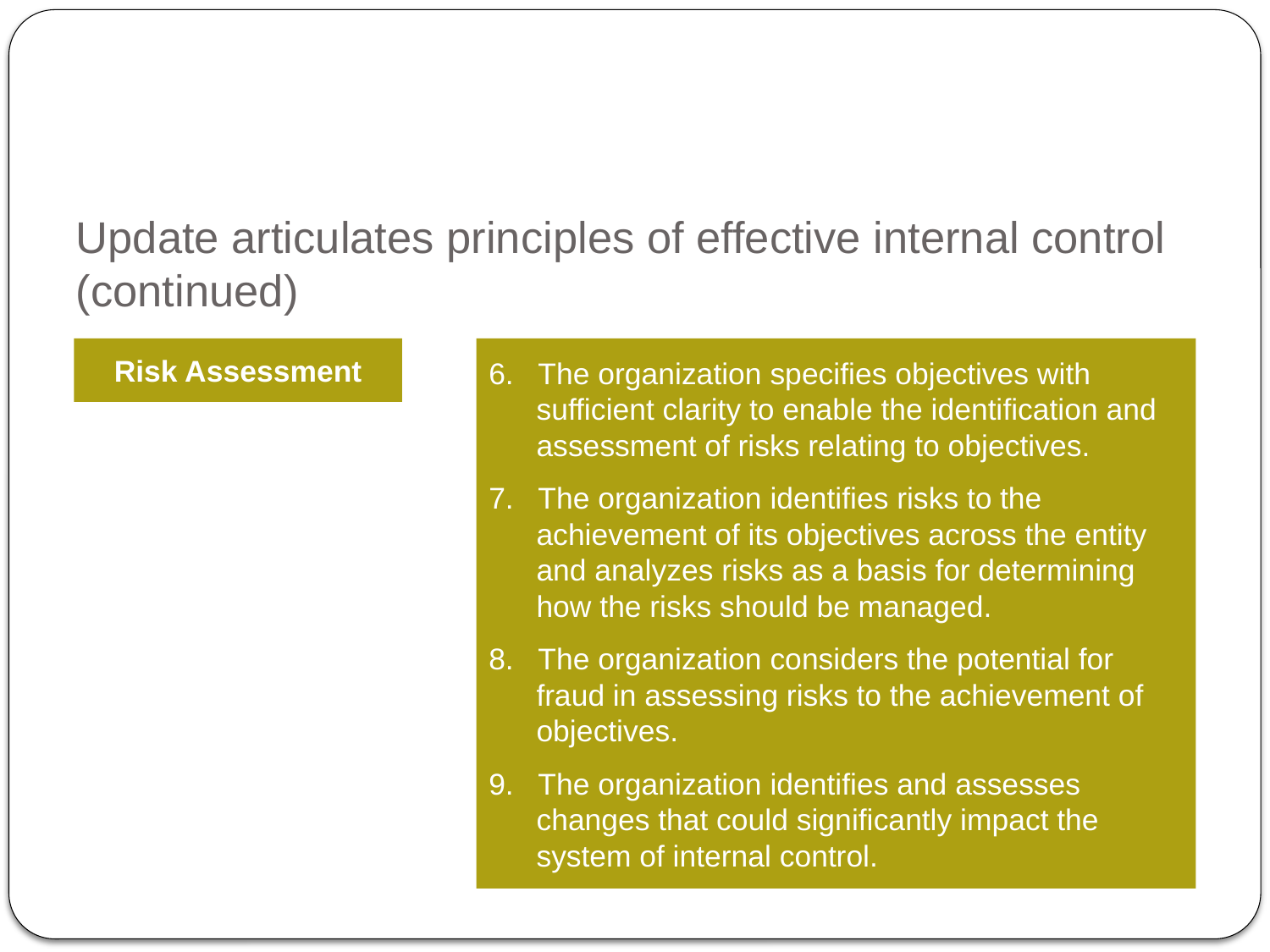

# Update articulates principles of effective internal control (continued)
Risk Assessment
6.   The organization specifies objectives with sufficient clarity to enable the identification and assessment of risks relating to objectives.

7.   The organization identifies risks to the achievement of its objectives across the entity and analyzes risks as a basis for determining how the risks should be managed.

8.   The organization considers the potential for fraud in assessing risks to the achievement of objectives.

9.   The organization identifies and assesses changes that could significantly impact the system of internal control.